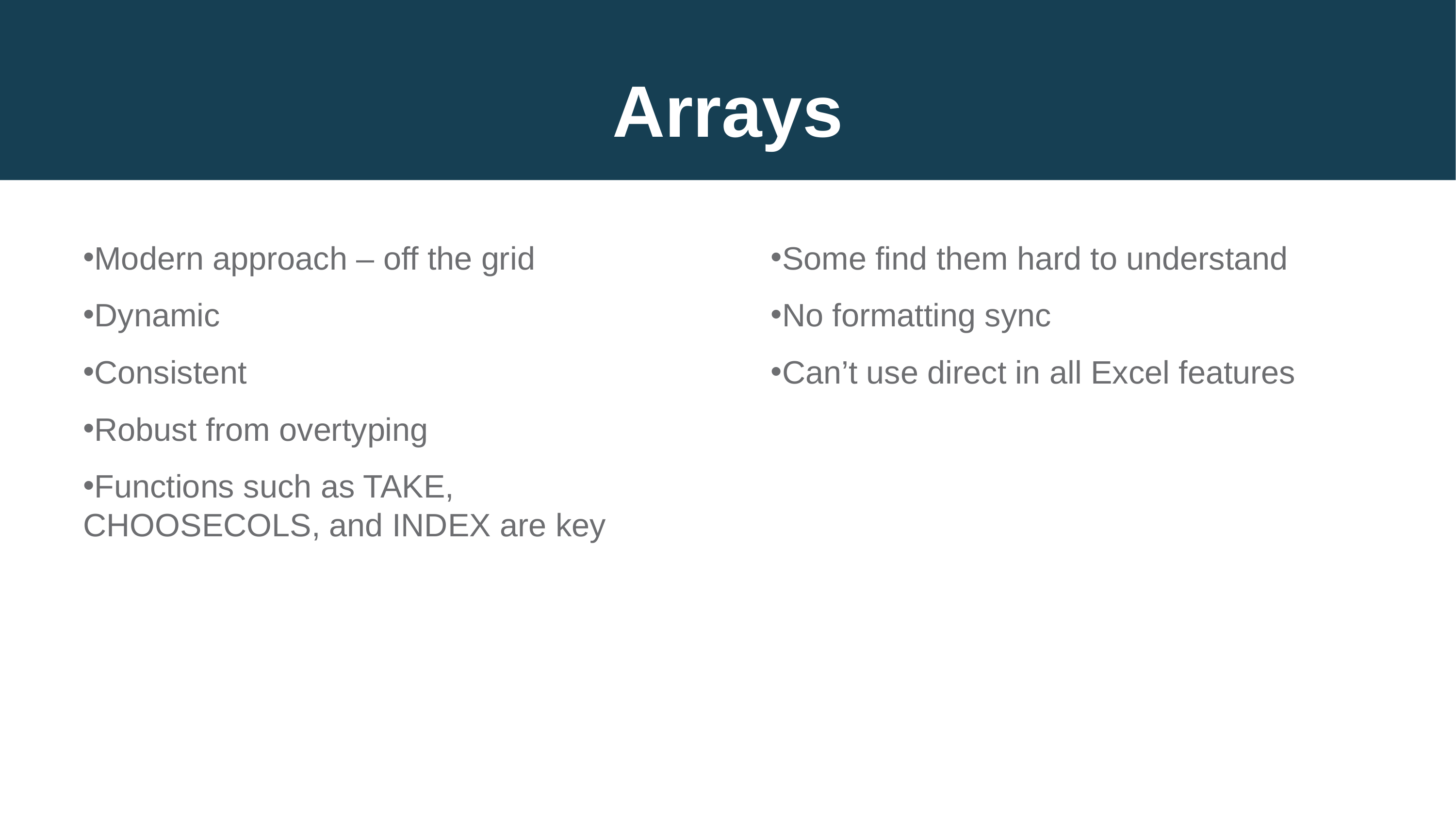

# Arrays
Modern approach – off the grid
Dynamic
Consistent
Robust from overtyping
Functions such as TAKE, CHOOSECOLS, and INDEX are key
Some find them hard to understand
No formatting sync
Can’t use direct in all Excel features